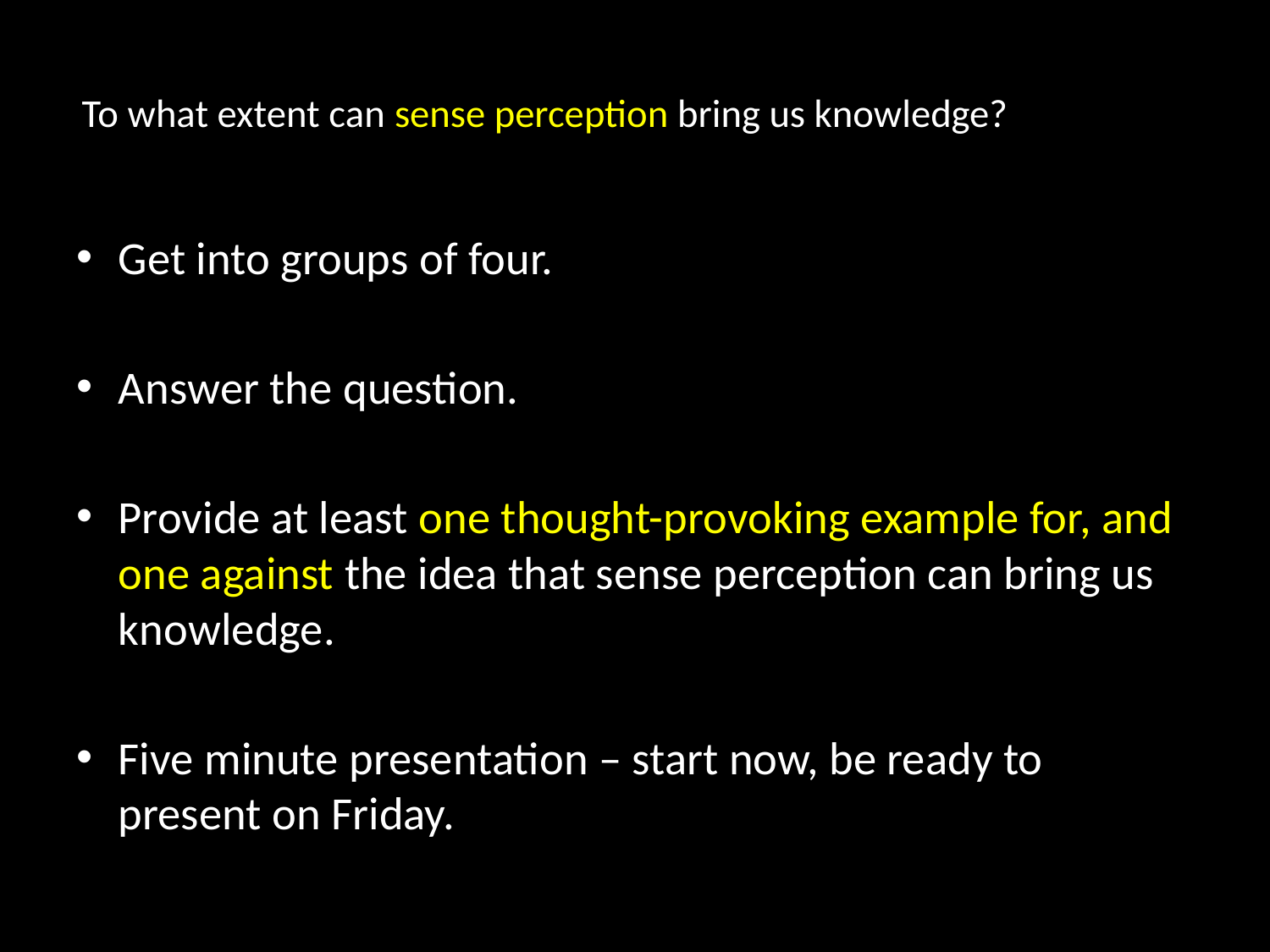

# To what extent can sense perception bring us knowledge?
Get into groups of four.

Answer the question.

Provide at least one thought-provoking example for, and one against the idea that sense perception can bring us knowledge.

Five minute presentation – start now, be ready to present on Friday.